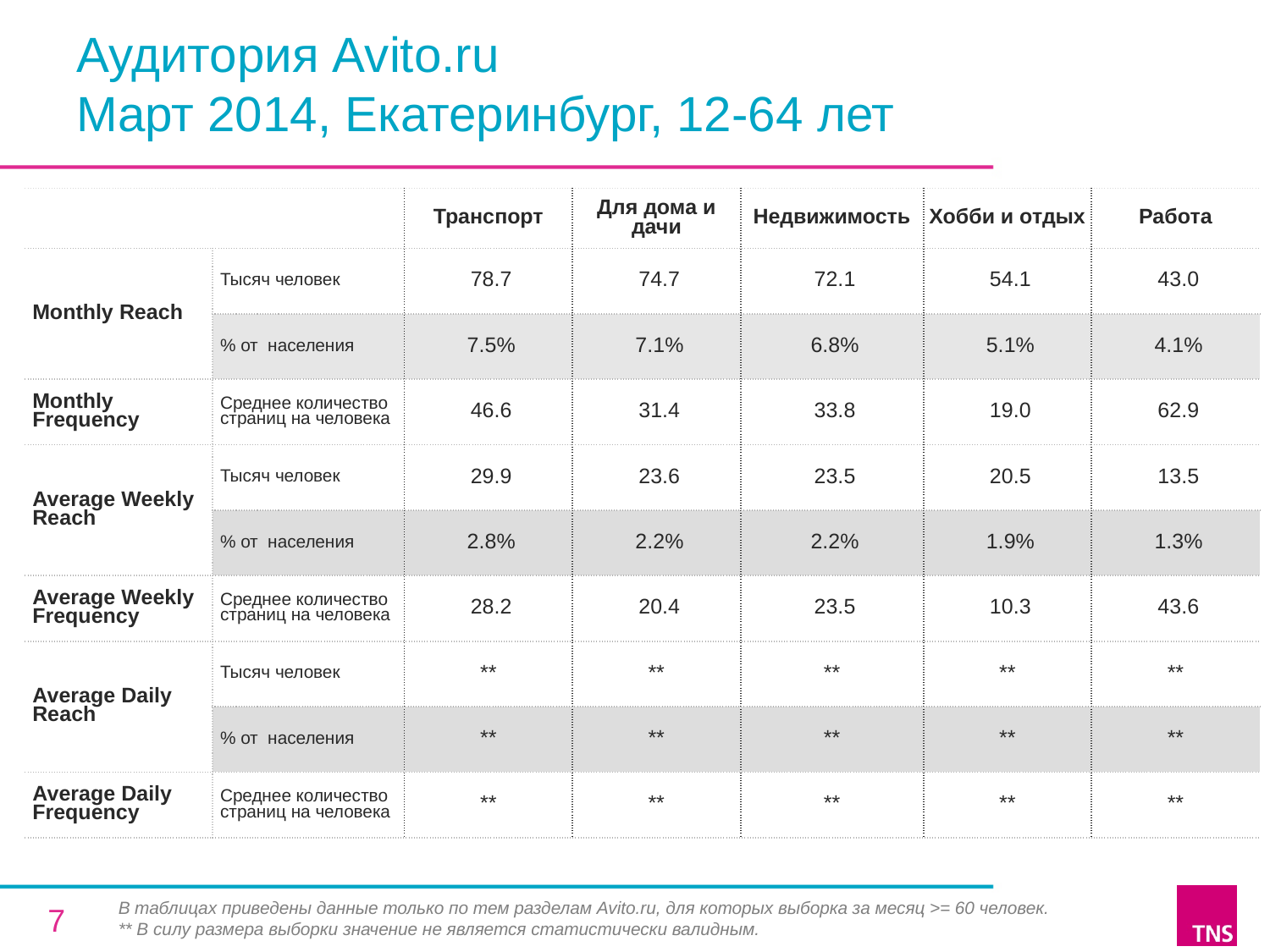

# Аудитория Avito.ru Март 2014, Екатеринбург, 12-64 лет
|  |  | Транспорт | Для дома и дачи | Недвижимость | Хобби и отдых | Работа |
| --- | --- | --- | --- | --- | --- | --- |
| Monthly Reach | Тысяч человек | 78.7 | 74.7 | 72.1 | 54.1 | 43.0 |
|  | % от населения | 7.5% | 7.1% | 6.8% | 5.1% | 4.1% |
| Monthly Frequency | Среднее количество страниц на человека | 46.6 | 31.4 | 33.8 | 19.0 | 62.9 |
| Average Weekly Reach | Тысяч человек | 29.9 | 23.6 | 23.5 | 20.5 | 13.5 |
|  | % от населения | 2.8% | 2.2% | 2.2% | 1.9% | 1.3% |
| Average Weekly Frequency | Среднее количество страниц на человека | 28.2 | 20.4 | 23.5 | 10.3 | 43.6 |
| Average Daily Reach | Тысяч человек | \*\* | \*\* | \*\* | \*\* | \*\* |
|  | % от населения | \*\* | \*\* | \*\* | \*\* | \*\* |
| Average Daily Frequency | Среднее количество страниц на человека | \*\* | \*\* | \*\* | \*\* | \*\* |
В таблицах приведены данные только по тем разделам Avito.ru, для которых выборка за месяц >= 60 человек.
** В силу размера выборки значение не является статистически валидным.
7